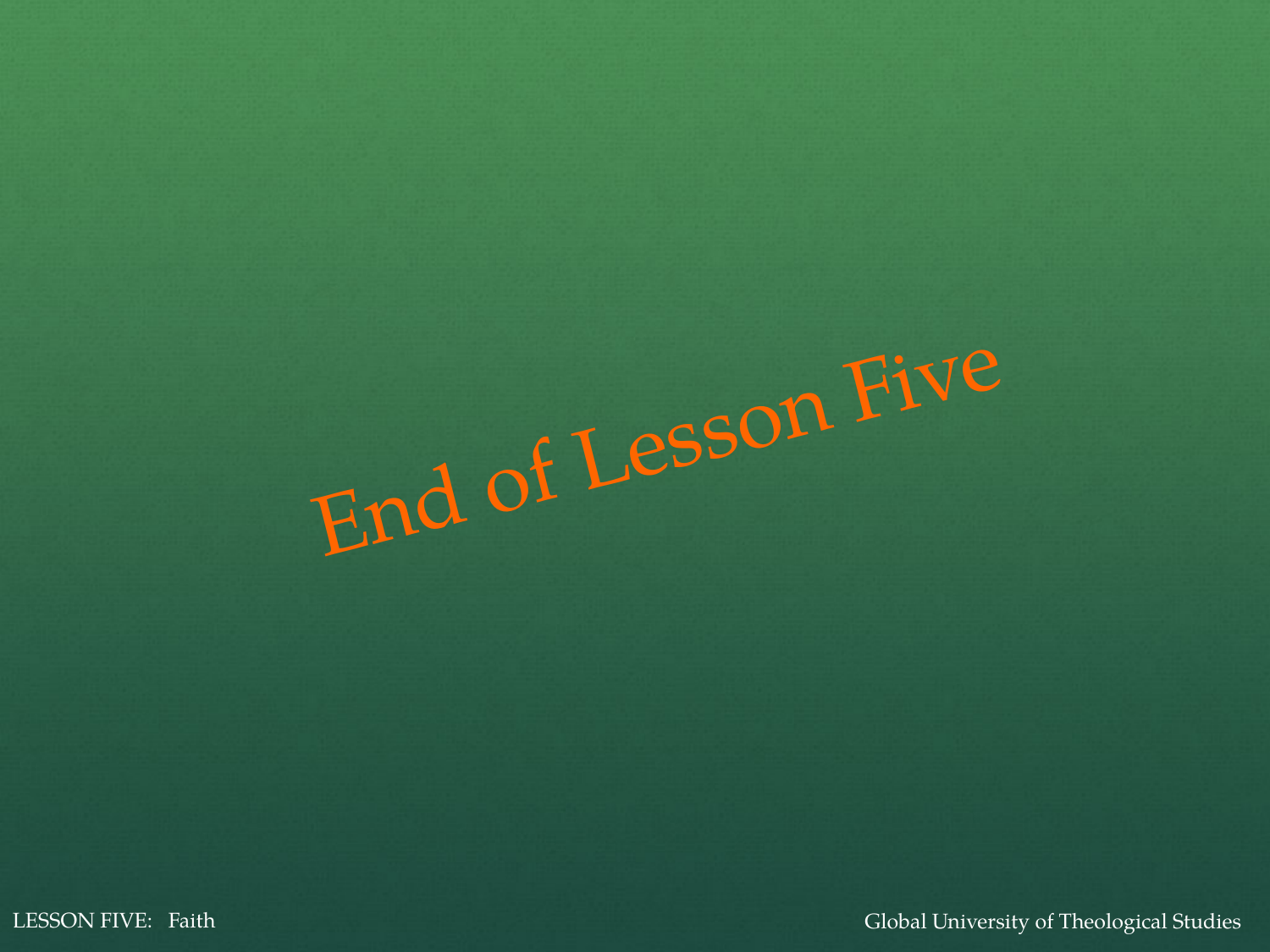

End of Lesson Five
Global University of Theological Studies
LESSON FIVE:   Faith